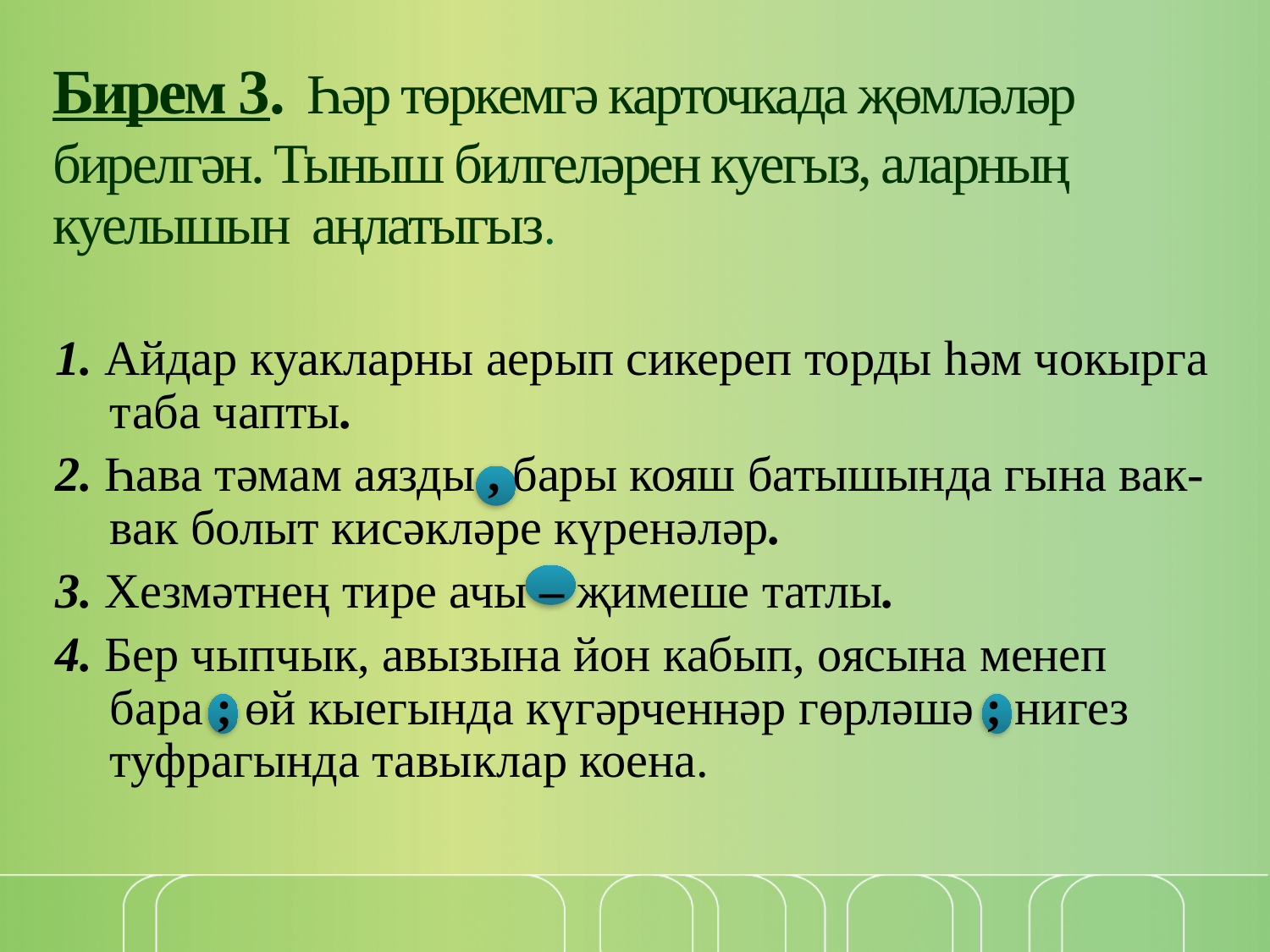

# Бирем 3. Һәр төркемгә карточкада җөмләләр бирелгән. Тыныш билгеләрен куегыз, аларның куелышын  аңлатыгыз.

1. Айдар куакларны аерып сикереп торды һәм чокырга таба чапты.
2. Һава тәмам аязды , бары кояш батышында гына вак-вак болыт кисәкләре күренәләр.
3. Хезмәтнең тире ачы – җимеше татлы.
4. Бер чыпчык, авызына йон кабып, оясына менеп бара ; өй кыегында күгәрченнәр гөрләшә ; нигез туфрагында тавыклар коена.